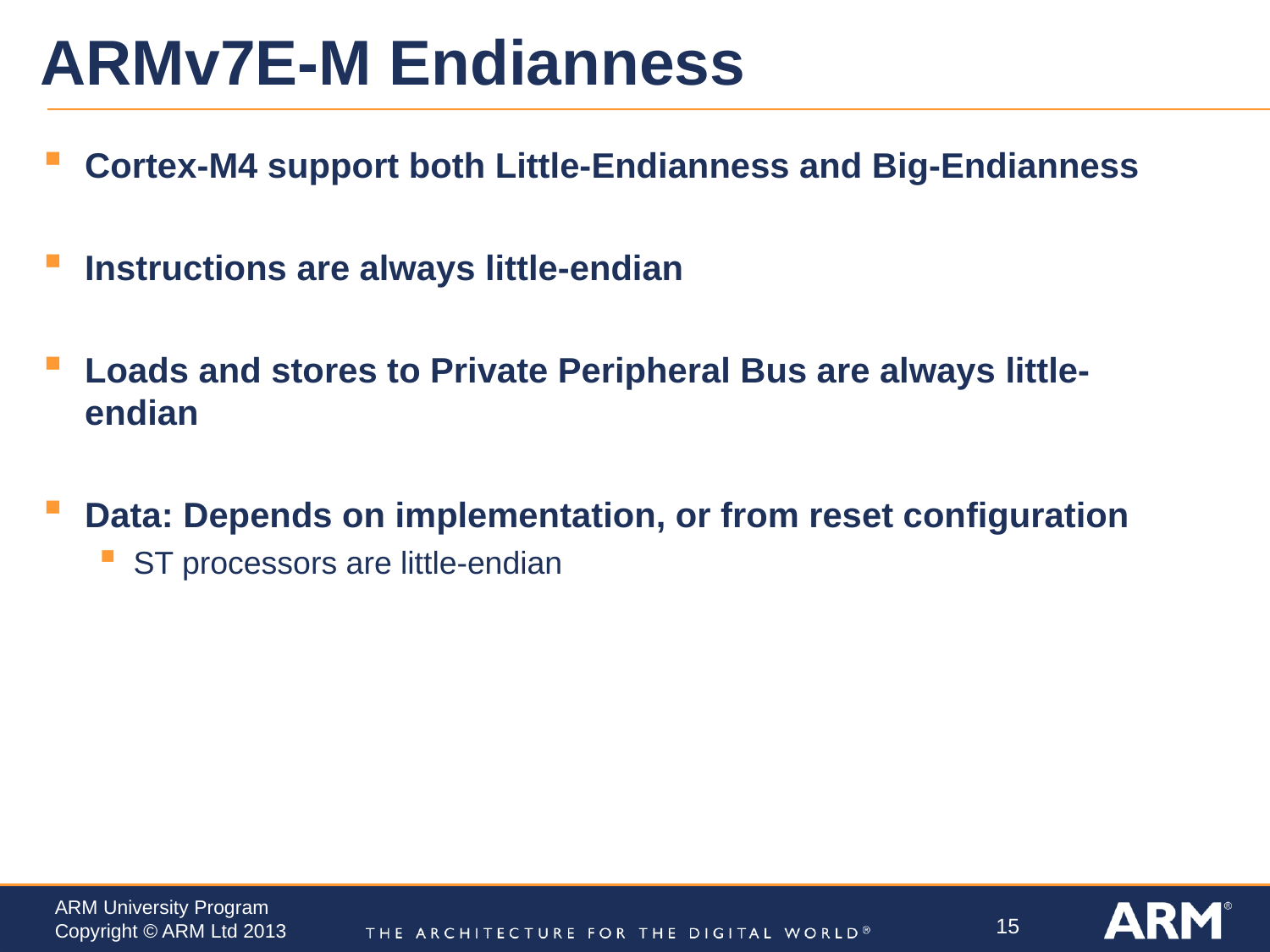

# ARMv7E-M Endianness
Cortex-M4 support both Little-Endianness and Big-Endianness

Instructions are always little-endian

Loads and stores to Private Peripheral Bus are always little-endian

Data: Depends on implementation, or from reset configuration
ST processors are little-endian